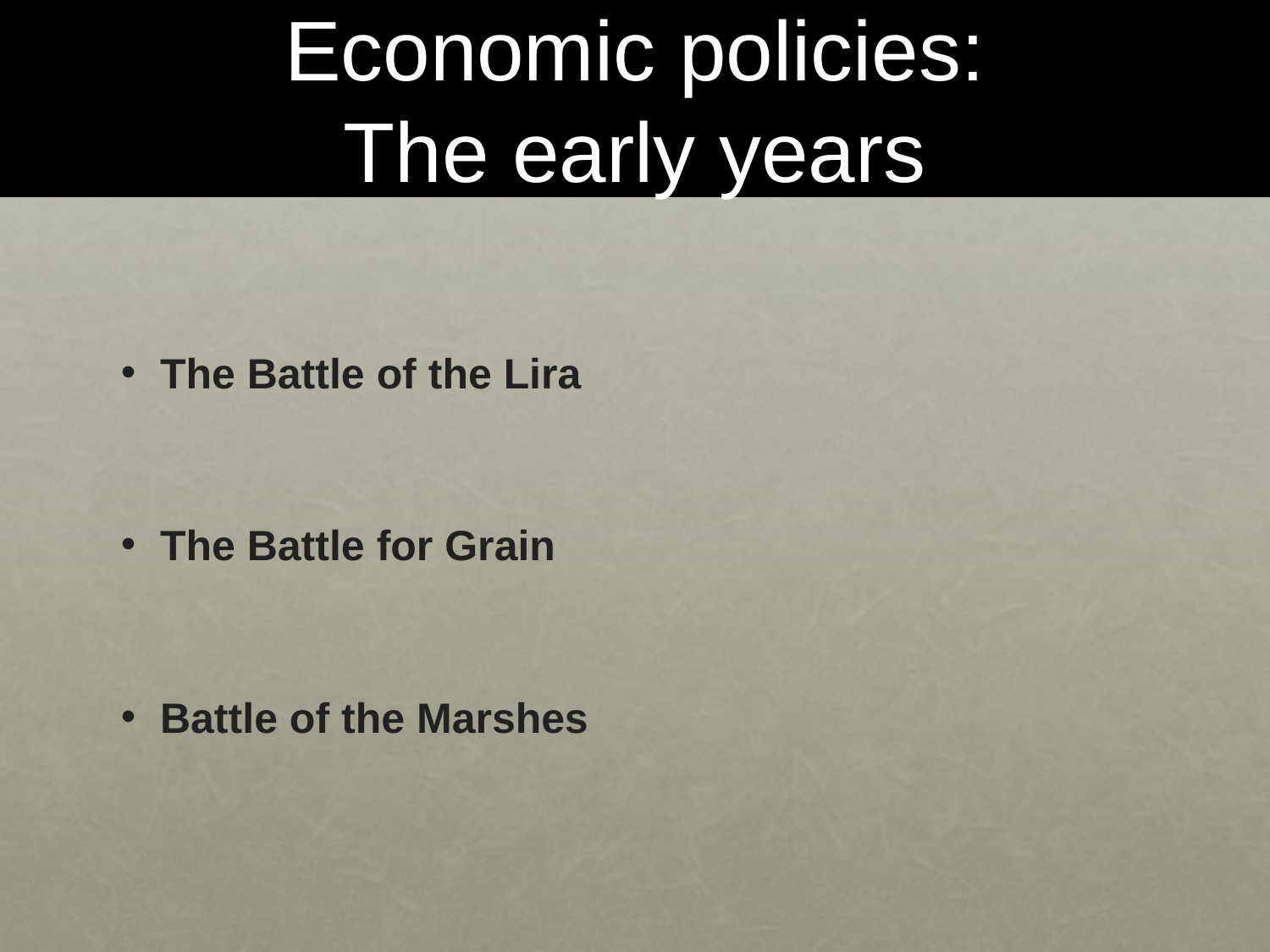

# Economic policies: The early years

The Battle of the Lira

The Battle for Grain

Battle of the Marshes